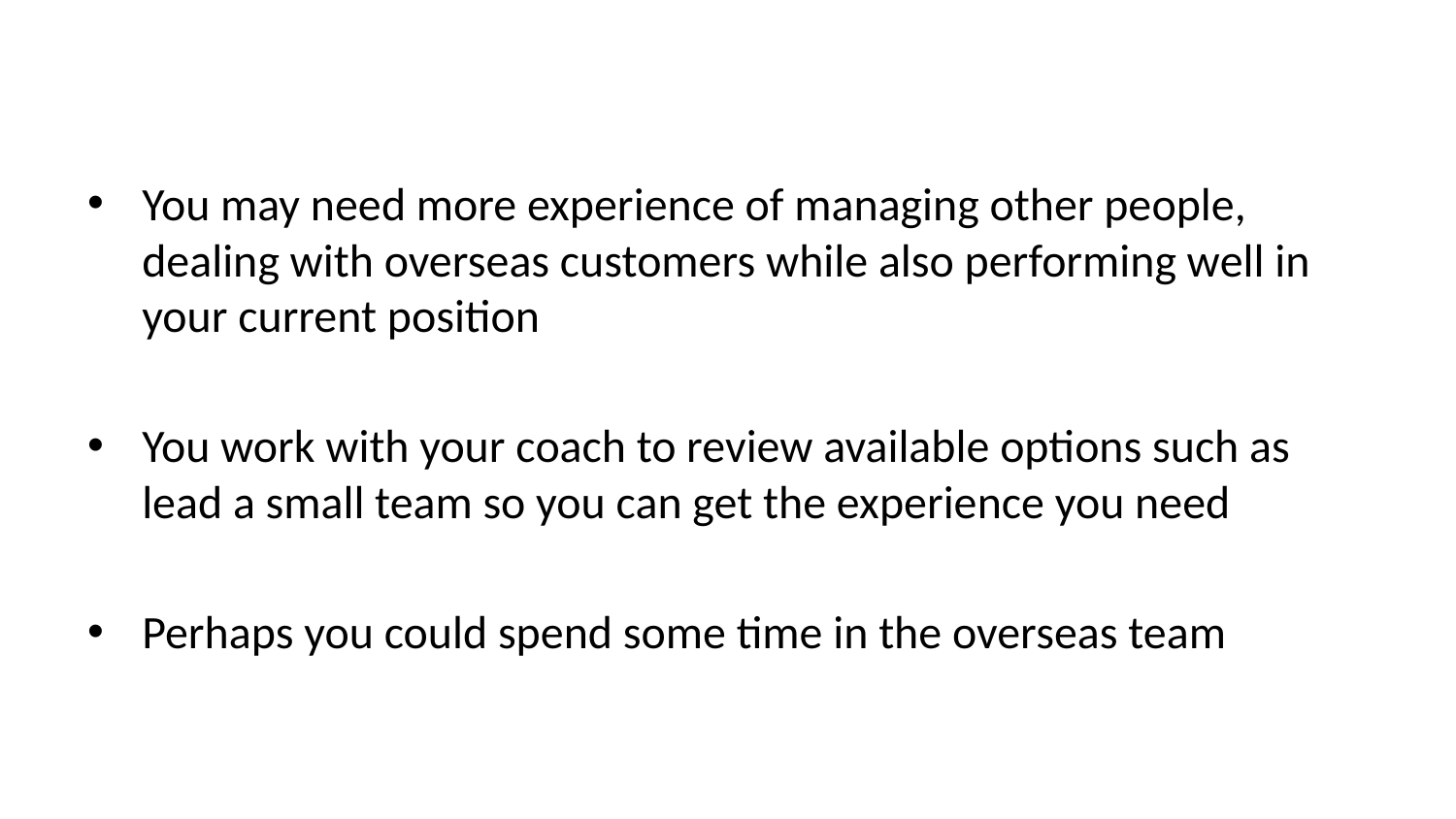

You may need more experience of managing other people, dealing with overseas customers while also performing well in your current position

You work with your coach to review available options such as lead a small team so you can get the experience you need

Perhaps you could spend some time in the overseas team